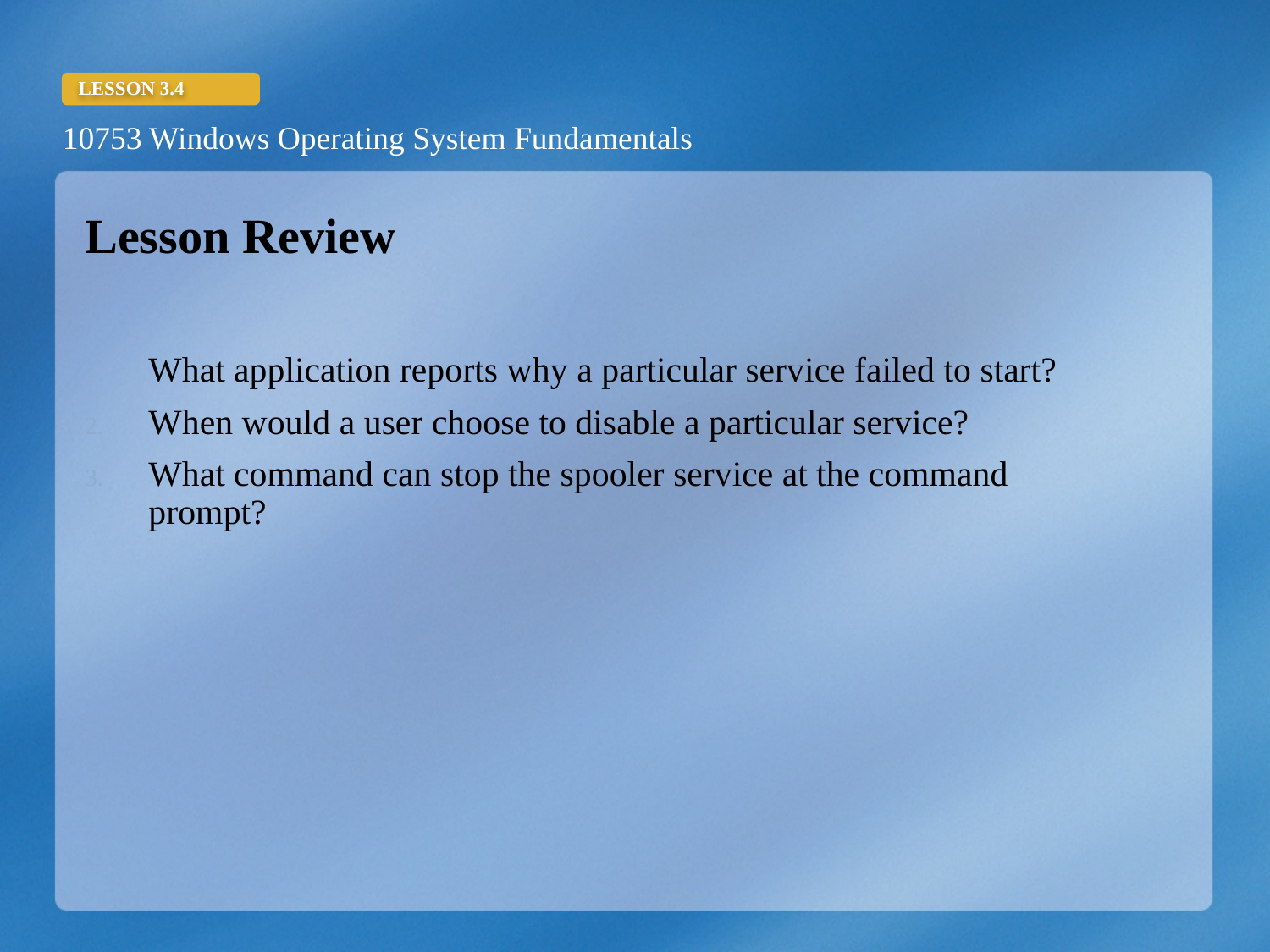

Lesson Review

What application reports why a particular service failed to start?
When would a user choose to disable a particular service?
What command can stop the spooler service at the command prompt?